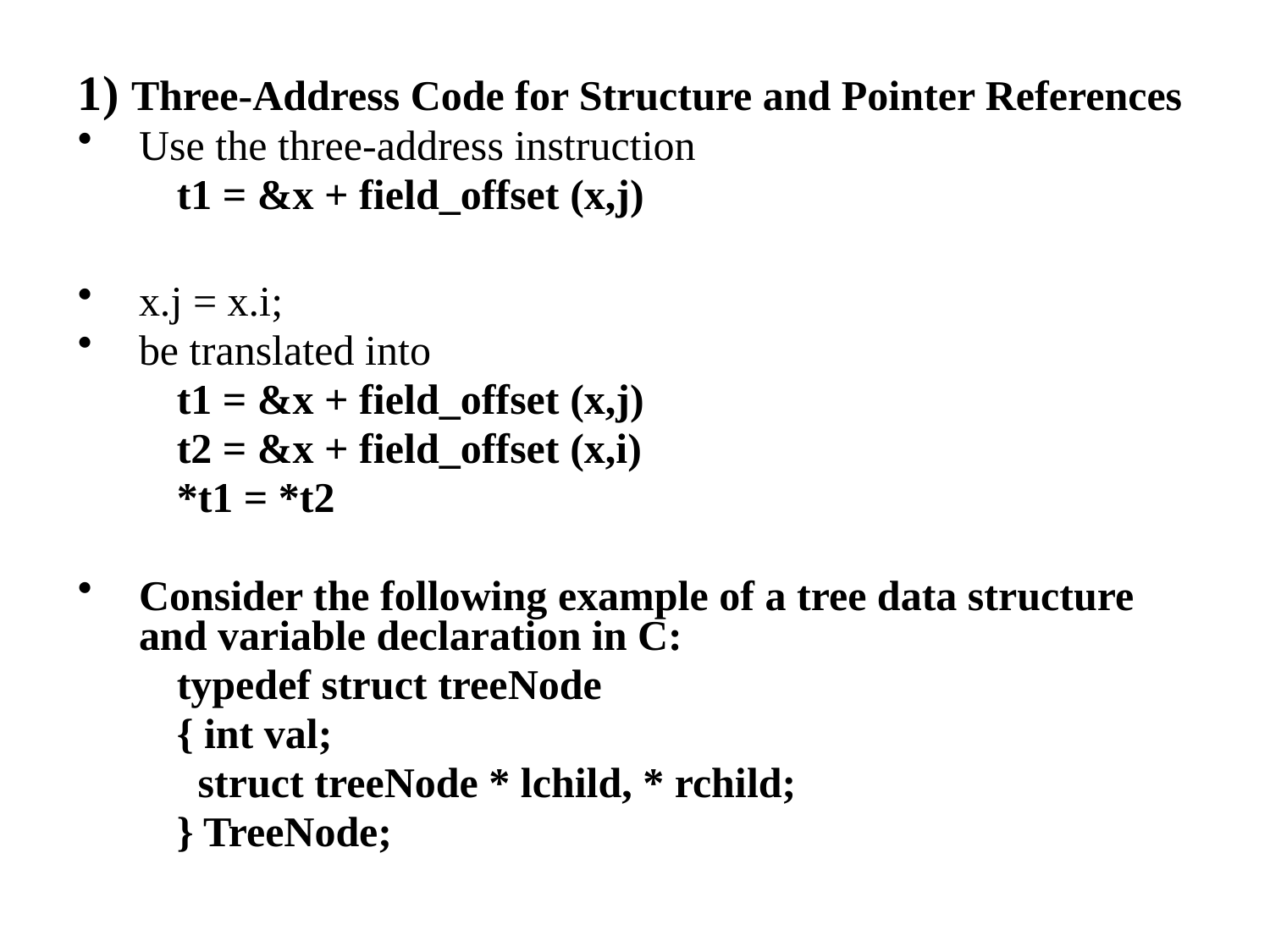

1) Three-Address Code for Structure and Pointer References
Use the three-address instruction
t1 = &x + field_offset (x,j)

x.j = x.i;
be translated into
t1 = &x + field_offset (x,j)
t2 = &x + field_offset (x,i)
*t1 = *t2

Consider the following example of a tree data structure and variable declaration in C:
typedef struct treeNode
{ int val;
  struct treeNode * lchild, * rchild;
} TreeNode;